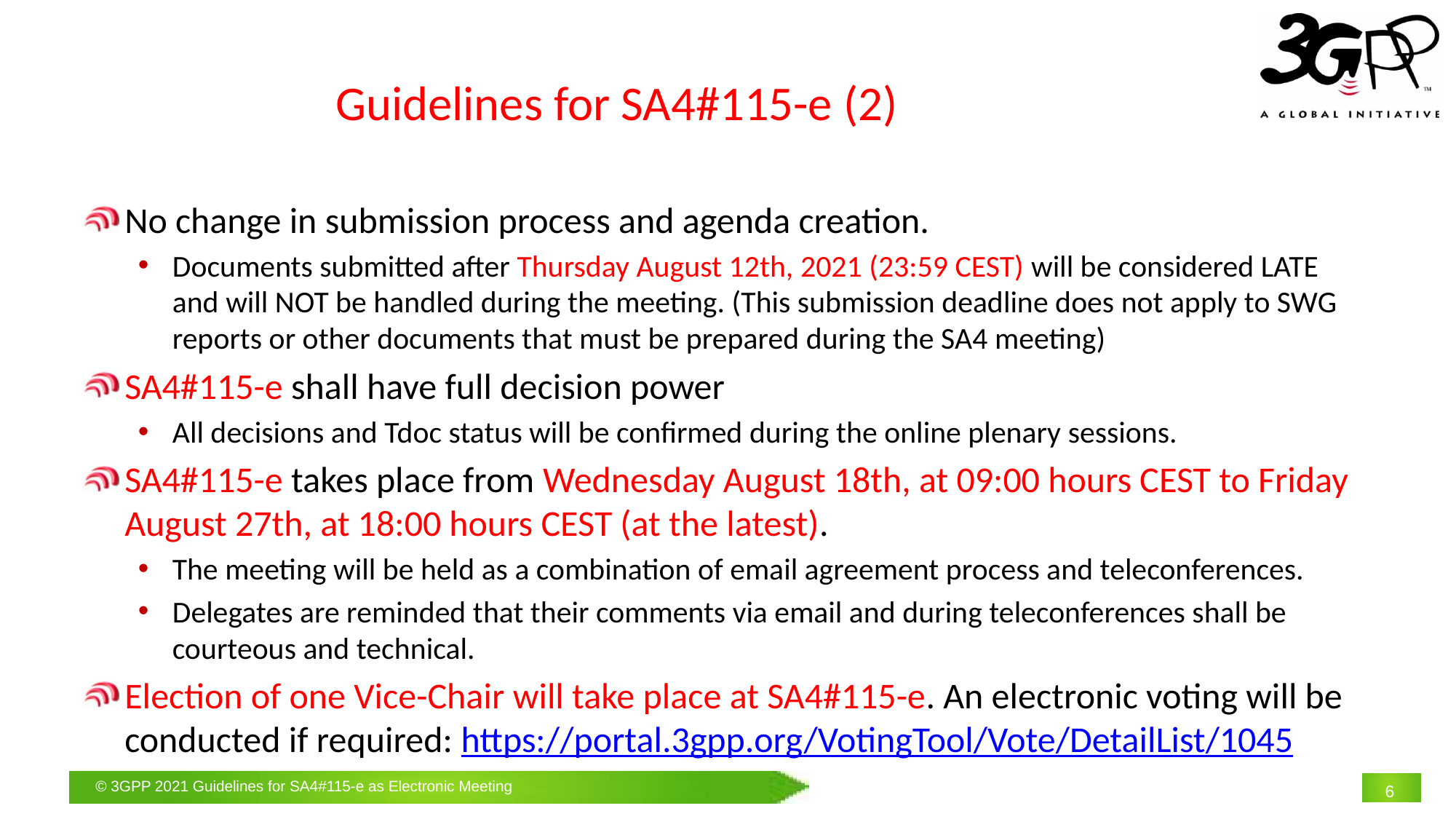

# Guidelines for SA4#115-e (2)
No change in submission process and agenda creation.
Documents submitted after Thursday August 12th, 2021 (23:59 CEST) will be considered LATE and will NOT be handled during the meeting. (This submission deadline does not apply to SWG reports or other documents that must be prepared during the SA4 meeting)
SA4#115-e shall have full decision power
All decisions and Tdoc status will be confirmed during the online plenary sessions.
SA4#115-e takes place from Wednesday August 18th, at 09:00 hours CEST to Friday August 27th, at 18:00 hours CEST (at the latest).
The meeting will be held as a combination of email agreement process and teleconferences.
Delegates are reminded that their comments via email and during teleconferences shall be courteous and technical.
Election of one Vice-Chair will take place at SA4#115-e. An electronic voting will be conducted if required: https://portal.3gpp.org/VotingTool/Vote/DetailList/1045

6